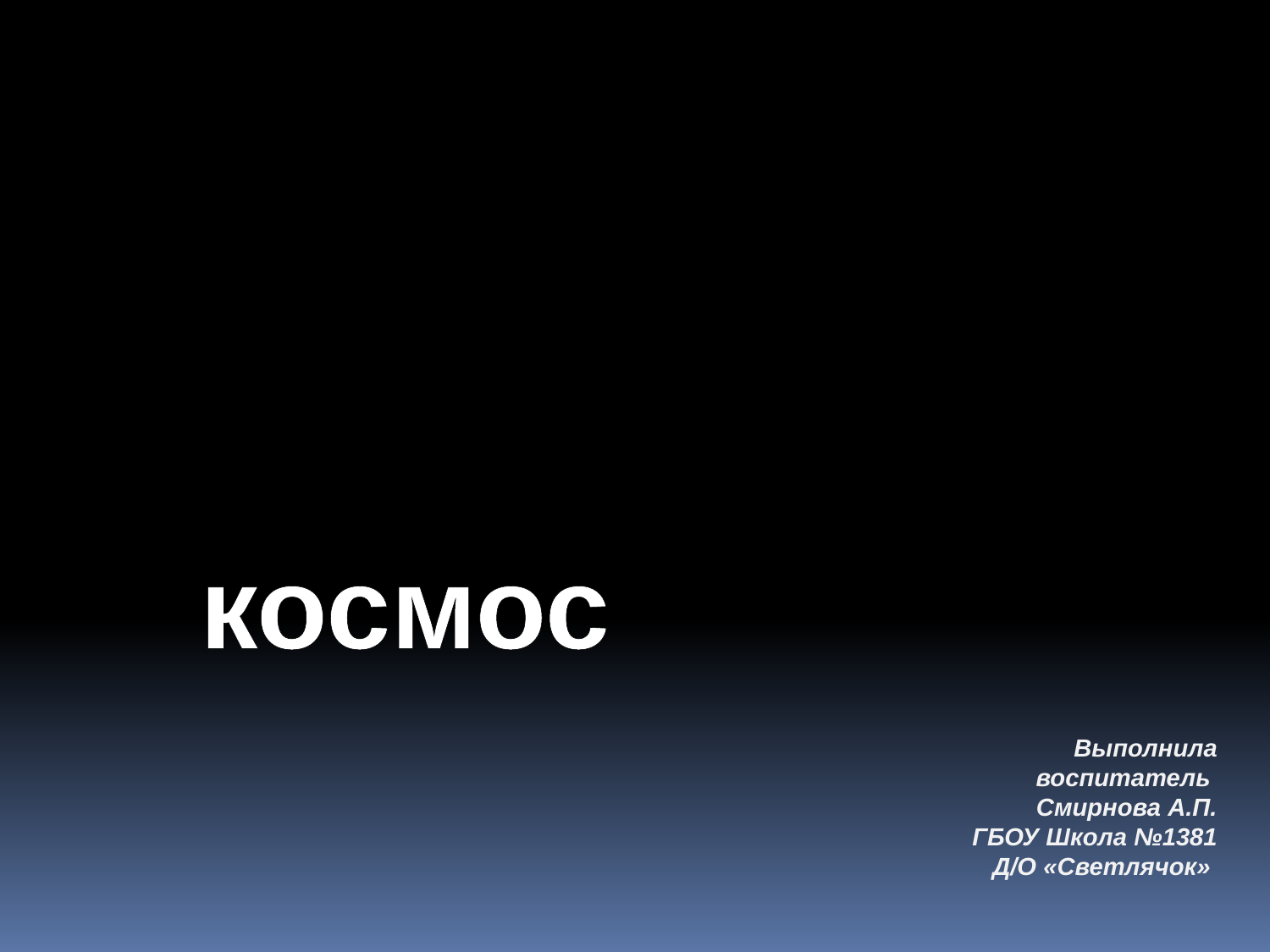

космос
Выполнила
воспитатель
Смирнова А.П.
ГБОУ Школа №1381
Д/О «Светлячок»